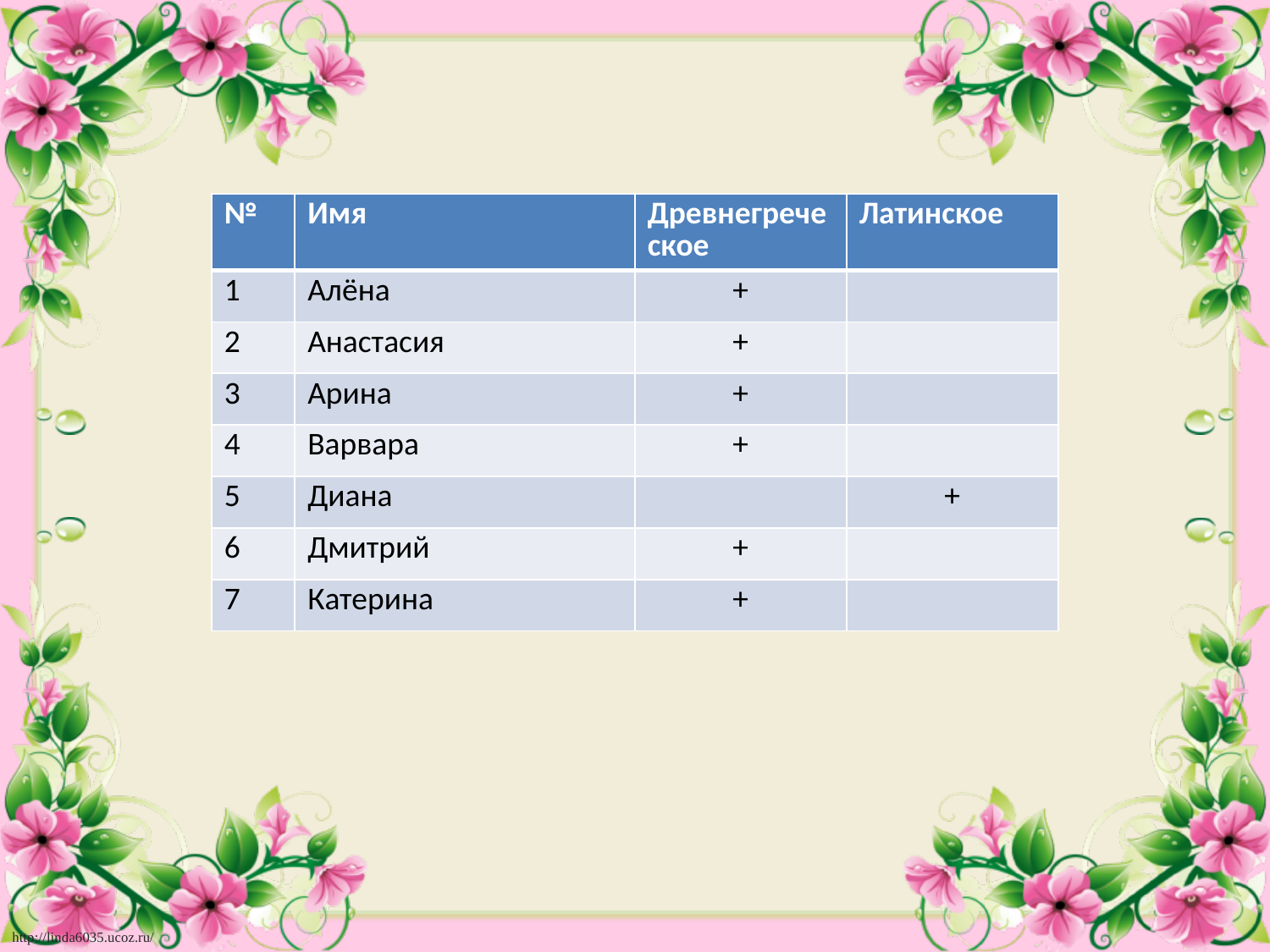

| № | Имя | Древнегреческое | Латинское |
| --- | --- | --- | --- |
| 1 | Алёна | + |  |
| 2 | Анастасия | + |  |
| 3 | Арина | + |  |
| 4 | Варвара | + |  |
| 5 | Диана |  | + |
| 6 | Дмитрий | + |  |
| 7 | Катерина | + |  |